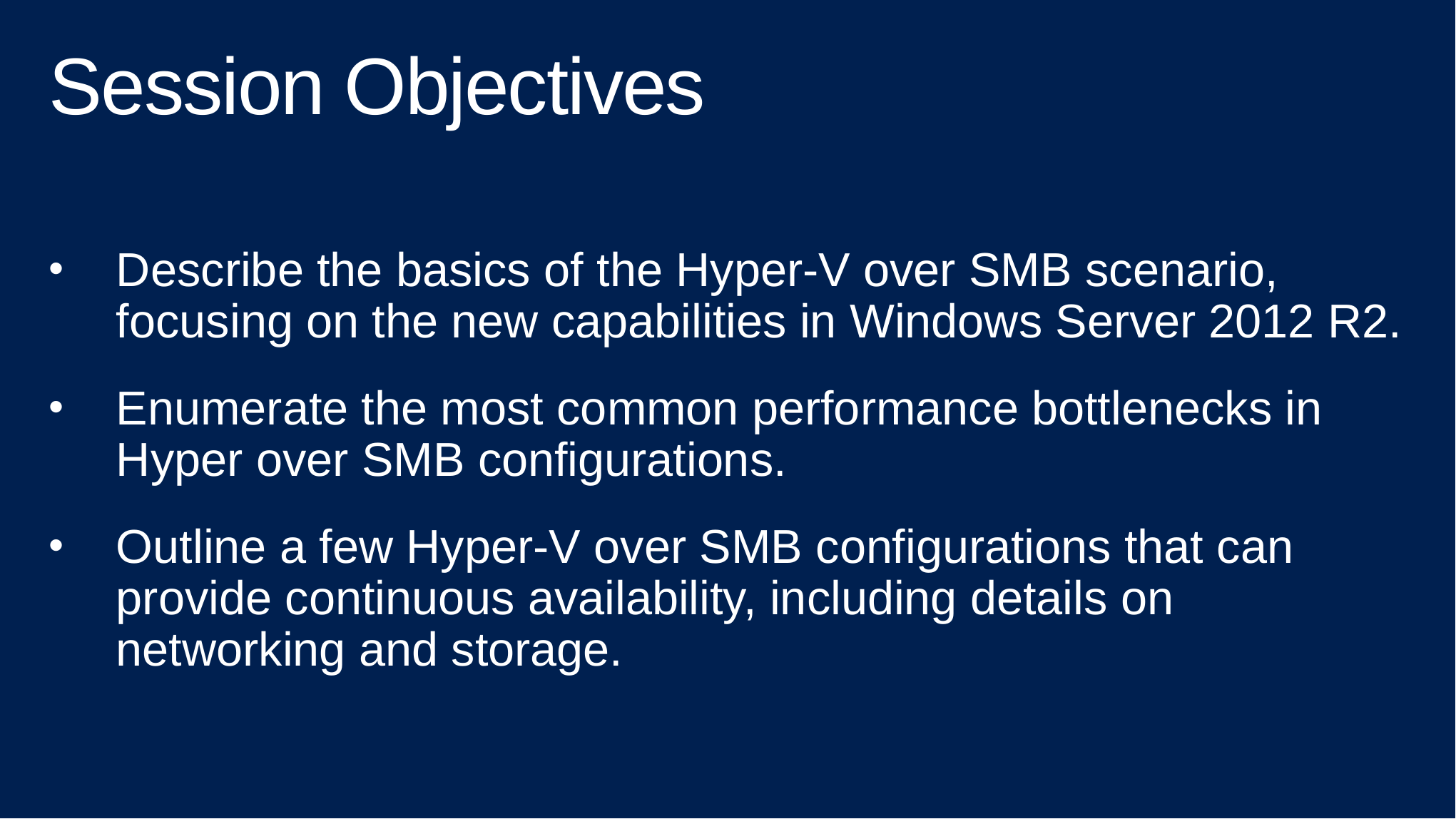

# Session Objectives

Describe the basics of the Hyper-V over SMB scenario,
focusing on the new capabilities in Windows Server 2012 R2.
Enumerate the most common performance bottlenecks in Hyper over SMB configurations.
Outline a few Hyper-V over SMB configurations that can provide continuous availability, including details on networking and storage.